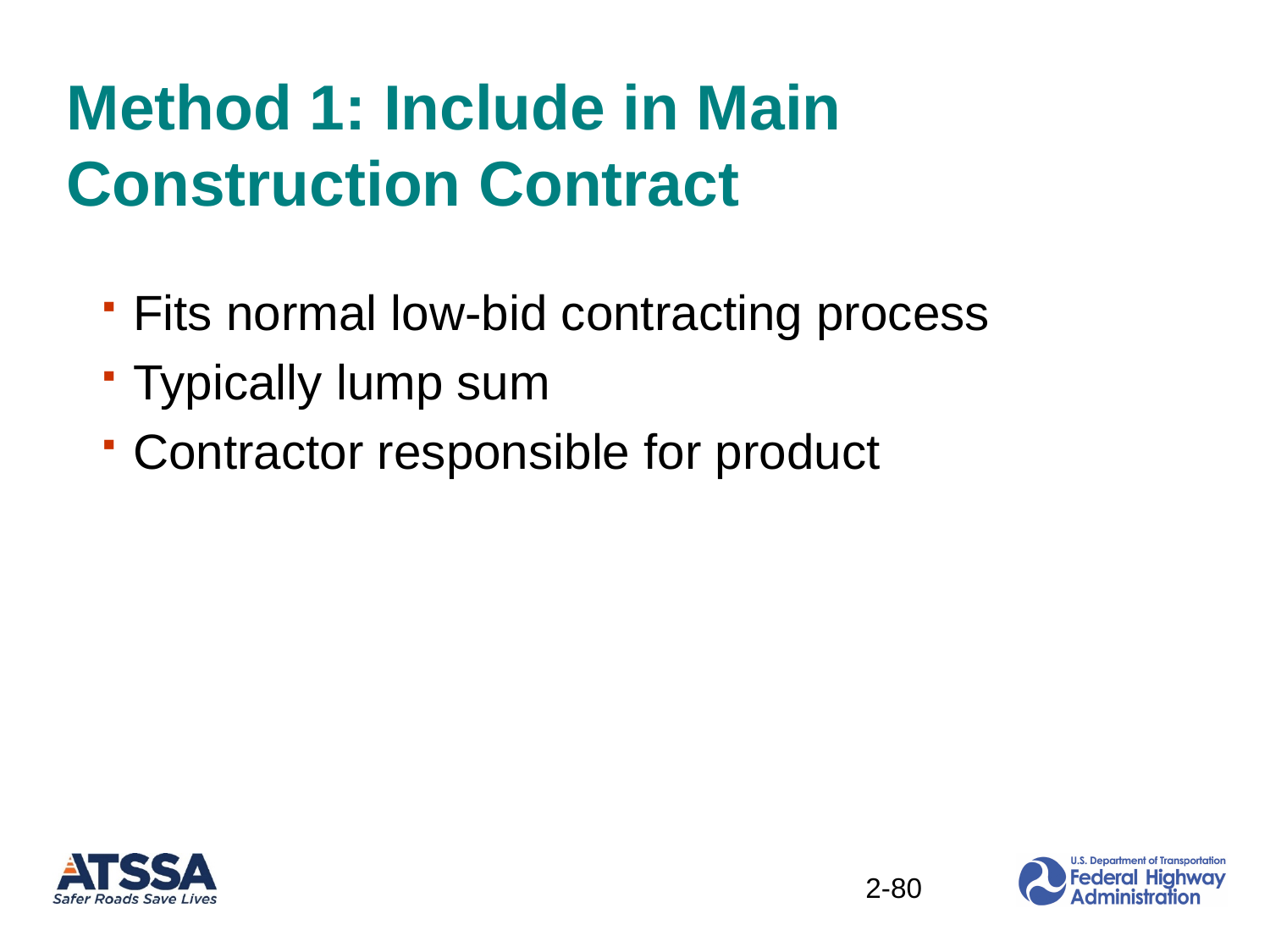

# Method 1: Include in Main Construction Contract
Fits normal low-bid contracting process
Typically lump sum
Contractor responsible for product